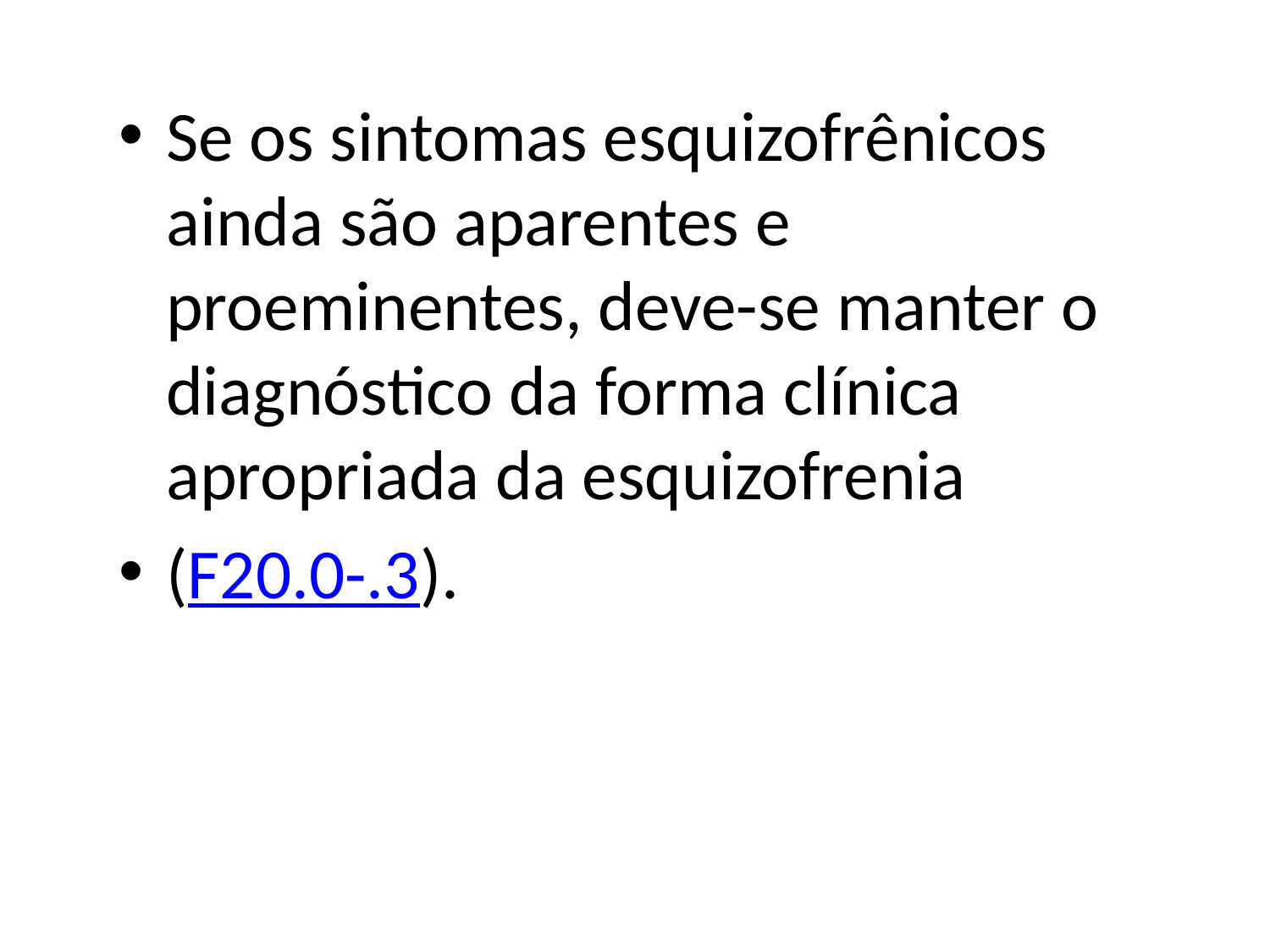

Se os sintomas esquizofrênicos ainda são aparentes e proeminentes, deve-se manter o diagnóstico da forma clínica apropriada da esquizofrenia
(F20.0-.3).